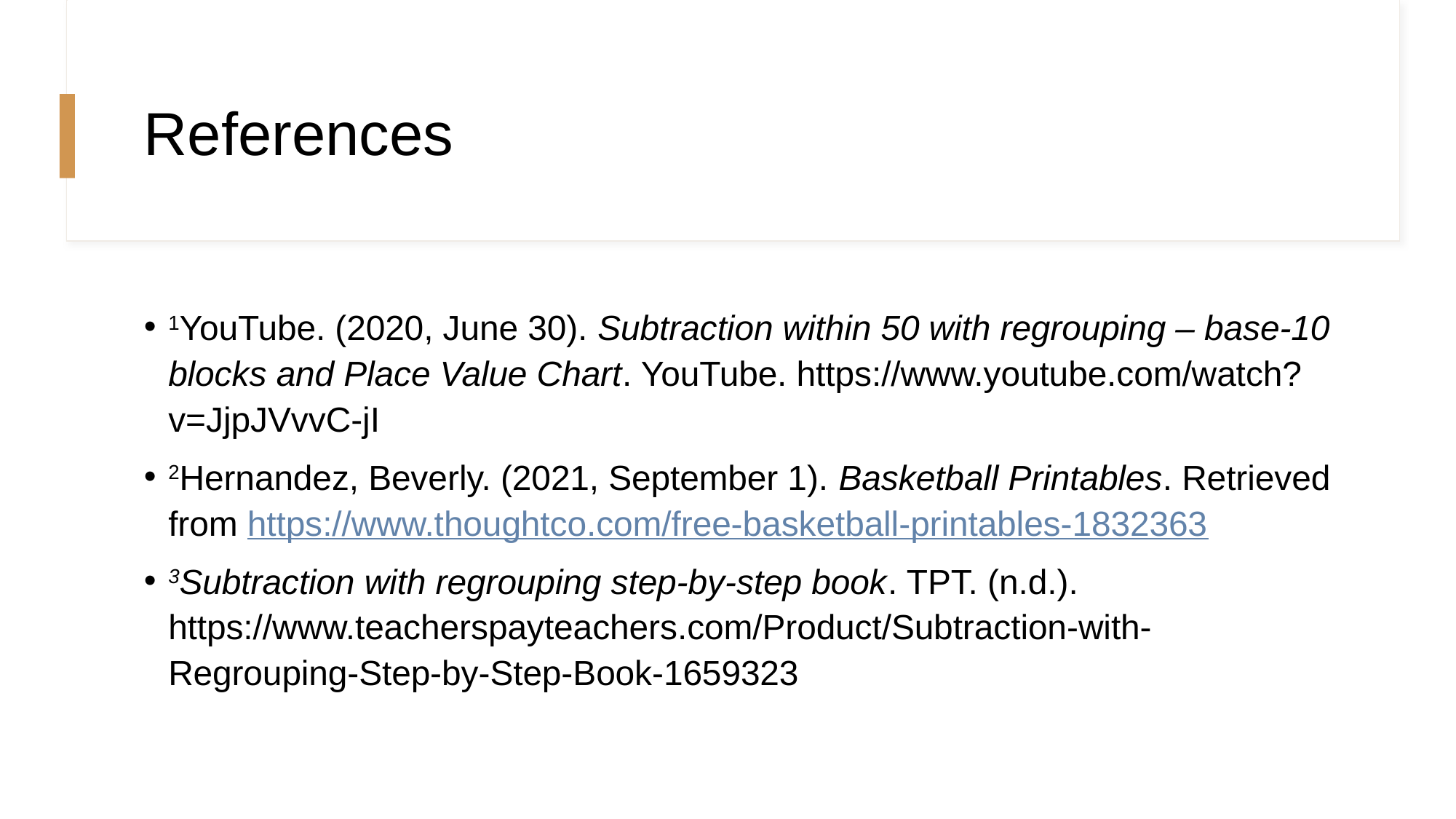

# References
1YouTube. (2020, June 30). Subtraction within 50 with regrouping – base-10 blocks and Place Value Chart. YouTube. https://www.youtube.com/watch?v=JjpJVvvC-jI
2Hernandez, Beverly. (2021, September 1). Basketball Printables. Retrieved from https://www.thoughtco.com/free-basketball-printables-1832363
3Subtraction with regrouping step-by-step book. TPT. (n.d.). https://www.teacherspayteachers.com/Product/Subtraction-with-Regrouping-Step-by-Step-Book-1659323